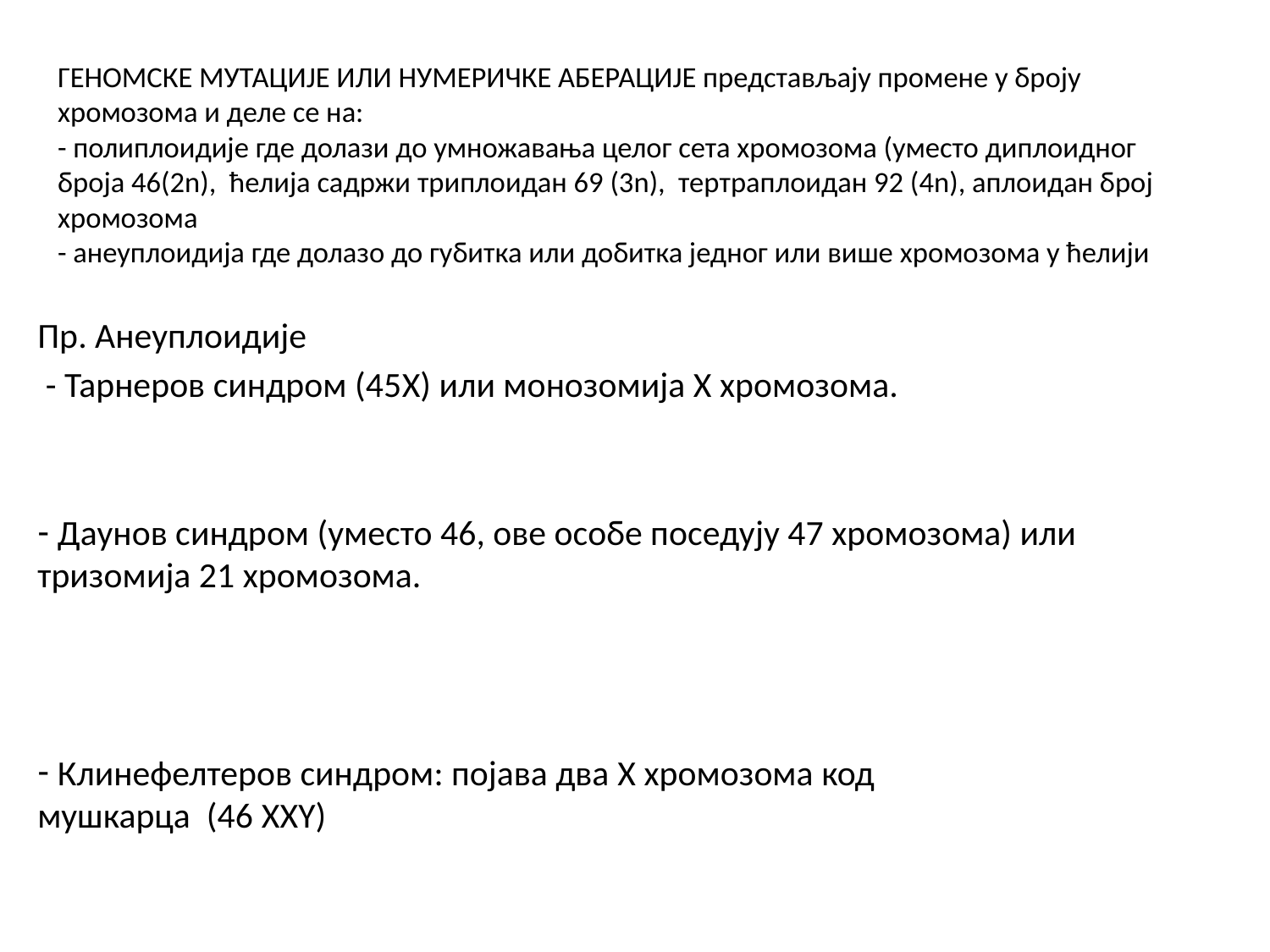

# ГЕНОМСКЕ МУТАЦИЈЕ ИЛИ НУМЕРИЧКЕ АБЕРАЦИЈЕ представљају промене у броју хромозома и деле се на: - полиплоидије где долази до умножавања целог сета хромозома (уместо диплоидног броја 46(2n),  ћелија садржи триплоидан 69 (3n),  тертраплоидан 92 (4n), аплоидан број хромозома - анеуплоидија где долазо до губитка или добитка једног или више хромозома у ћелији
Пр. Анеуплоидије
 - Тарнеров синдром (45X) или монозомија X хромозома.

 Даунов синдром (уместо 46, ове особе поседују 47 хромозома) или тризомија 21 хромозома.

 Клинефелтеров синдром: појава два X хромозома код                                  мушкарца  (46 XXY)